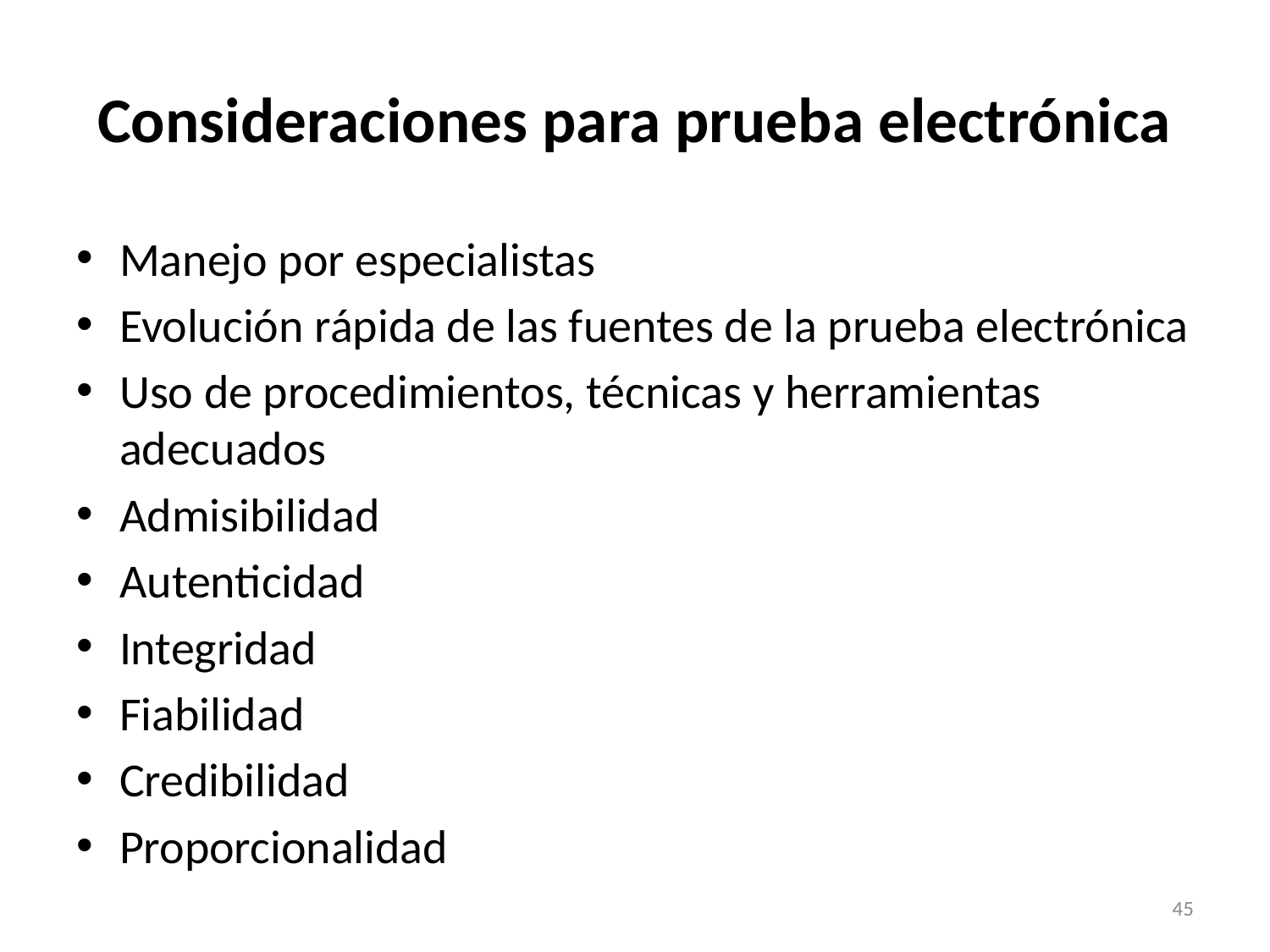

# Consideraciones para prueba electrónica
Manejo por especialistas
Evolución rápida de las fuentes de la prueba electrónica
Uso de procedimientos, técnicas y herramientas adecuados
Admisibilidad
Autenticidad
Integridad
Fiabilidad
Credibilidad
Proporcionalidad
45